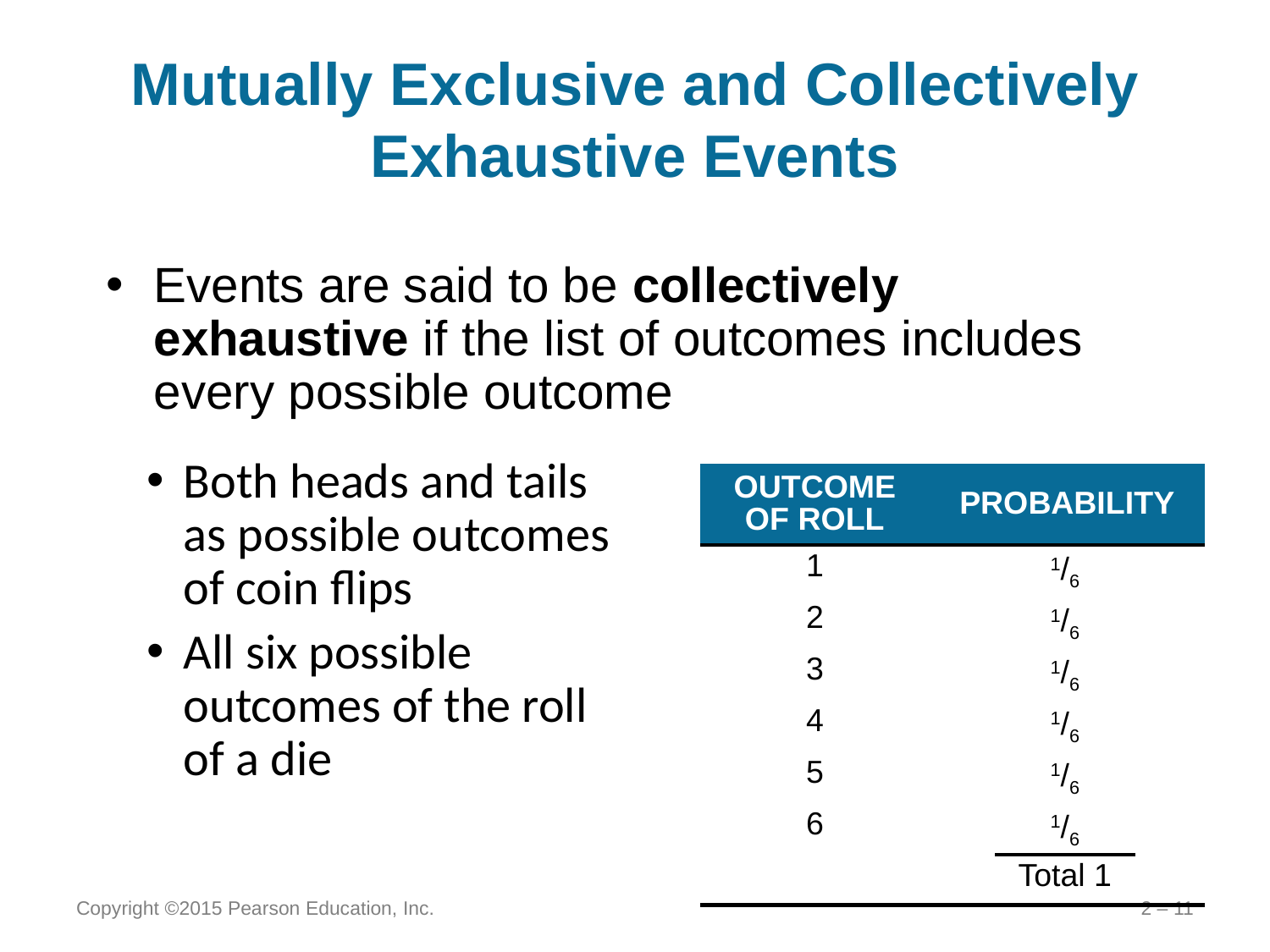

# Mutually Exclusive and Collectively Exhaustive Events
Events are said to be collectively exhaustive if the list of outcomes includes every possible outcome
Both heads and tails as possible outcomes of coin flips
All six possible outcomes of the roll of a die
| OUTCOME OF ROLL | PROBABILITY |  |  |
| --- | --- | --- | --- |
| 1 |  | 1/6 |  |
| 2 |  | 1/6 |  |
| 3 |  | 1/6 |  |
| 4 |  | 1/6 |  |
| 5 |  | 1/6 |  |
| 6 |  | 1/6 |  |
|  |  | Total 1 |  |
Copyright ©2015 Pearson Education, Inc.
2 – 11